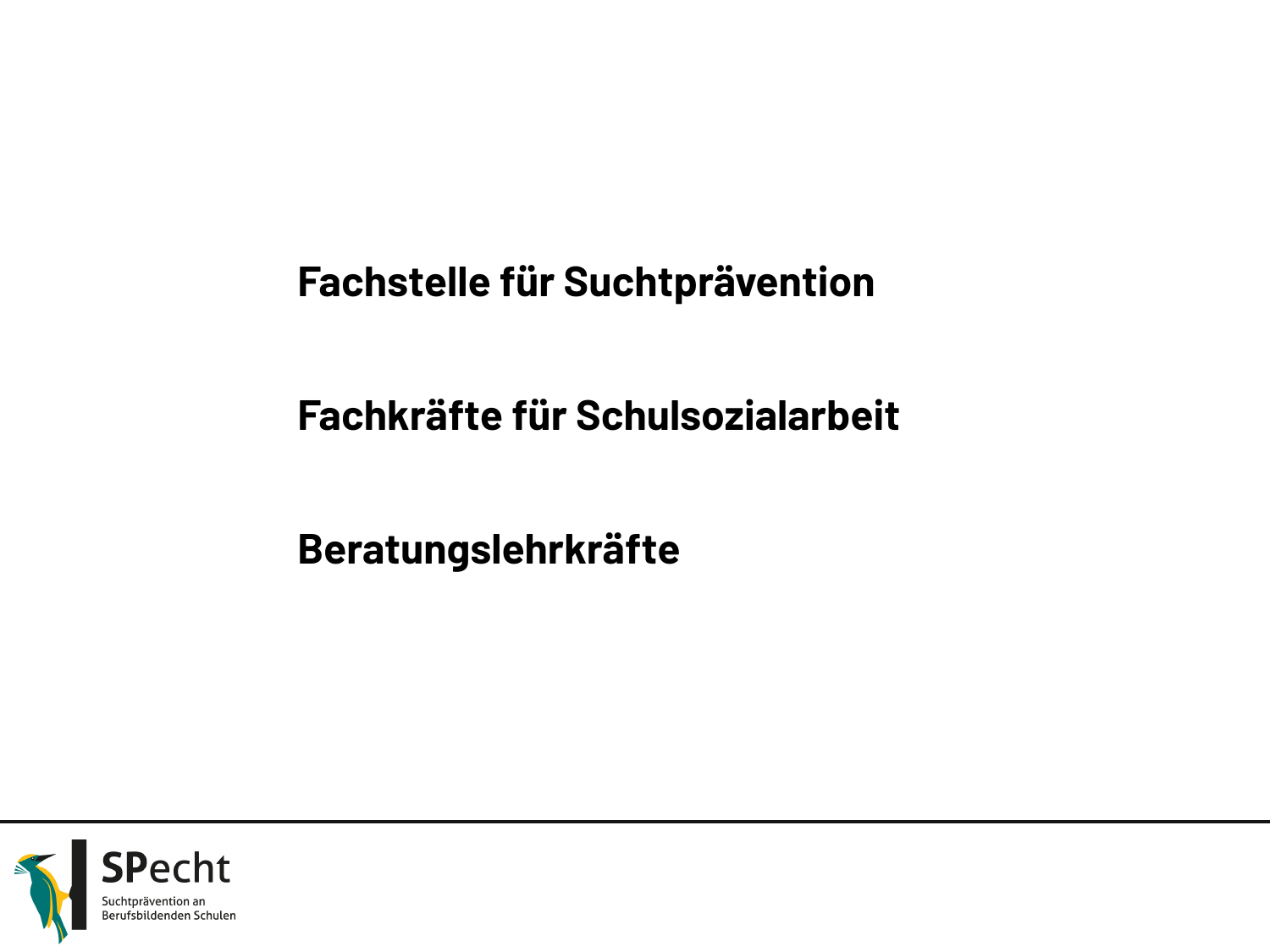

Fachstelle für Suchtprävention

Fachkräfte für Schulsozialarbeit

Beratungslehrkräfte
Pädagogischer Tag Berufskolleg Ennepetal, 05.10.2021